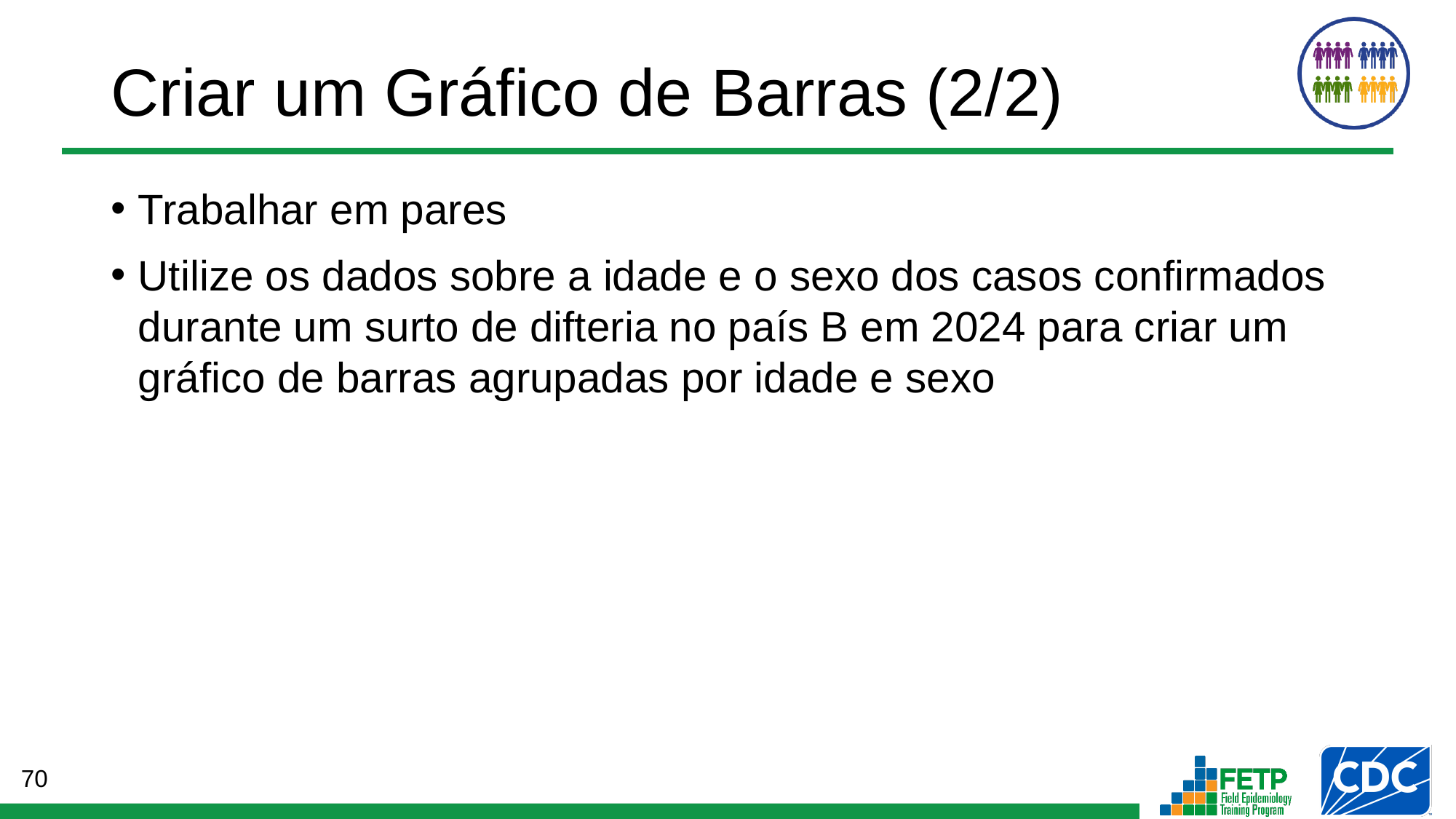

# Criar um Gráfico de Barras (2/2)
Trabalhar em pares
Utilize os dados sobre a idade e o sexo dos casos confirmados durante um surto de difteria no país B em 2024 para criar um gráfico de barras agrupadas por idade e sexo